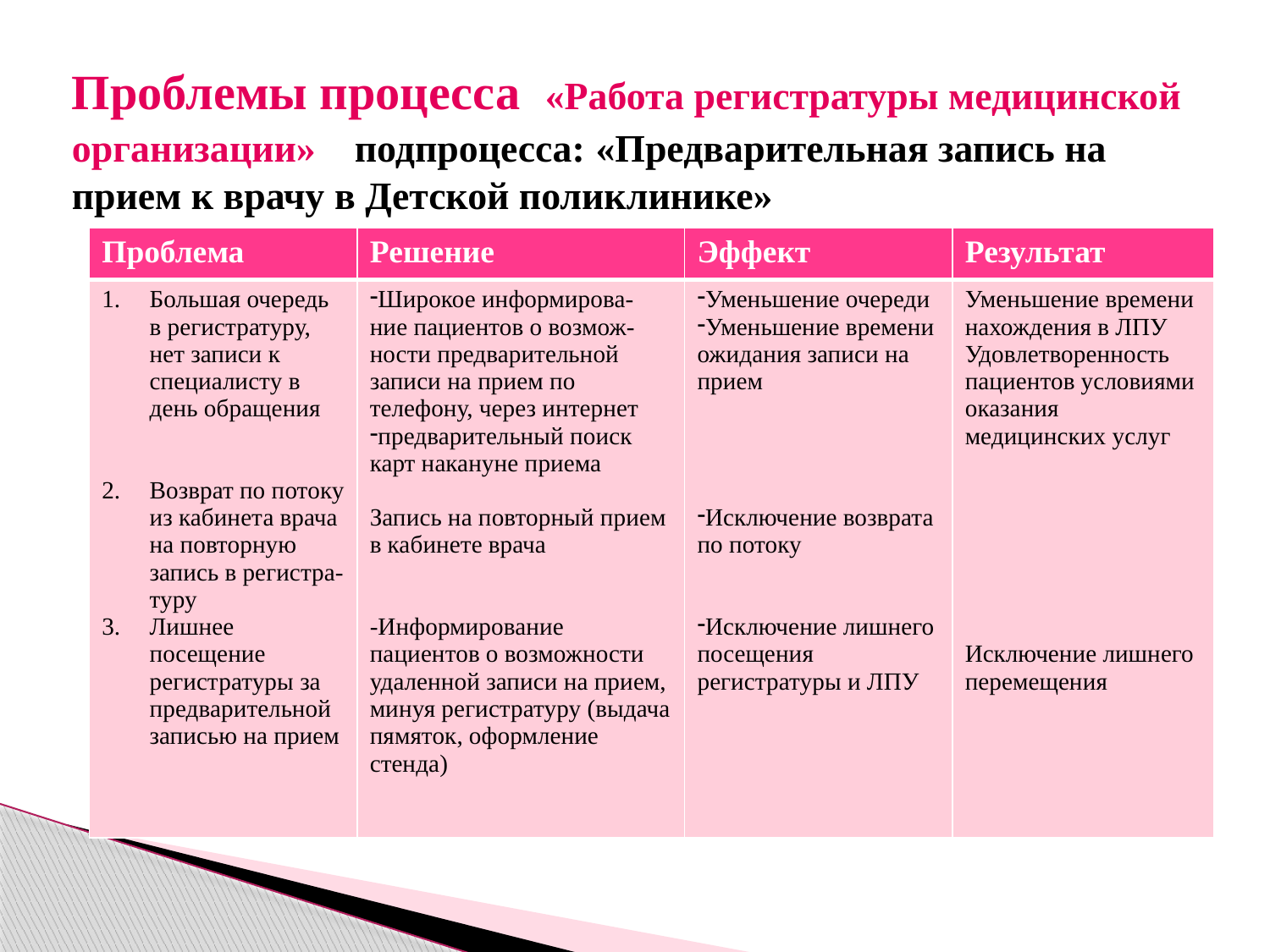

# Проблемы процесса  «Работа регистратуры медицинской организации»    подпроцесса: «Предварительная запись на прием к врачу в Детской поликлинике»

| Проблема | Решение | Эффект | Результат |
| --- | --- | --- | --- |
| Большая очередь в регистратуру, нет записи к специалисту в день обращения Возврат по потоку из кабинета врача на повторную запись в регистра-туру Лишнее посещение регистратуры за предварительной записью на прием | Широкое информирова- ние пациентов о возмож- ности предварительной записи на прием по телефону, через интернет предварительный поиск карт накануне приема Запись на повторный прием в кабинете врача -Информирование пациентов о возможности удаленной записи на прием, минуя регистратуру (выдача пямяток, оформление стенда) | Уменьшение очереди Уменьшение времени ожидания записи на прием Исключение возврата по потоку Исключение лишнего посещения регистратуры и ЛПУ | Уменьшение времени нахождения в ЛПУ Удовлетворенность пациентов условиями оказания медицинских услуг Исключение лишнего перемещения |